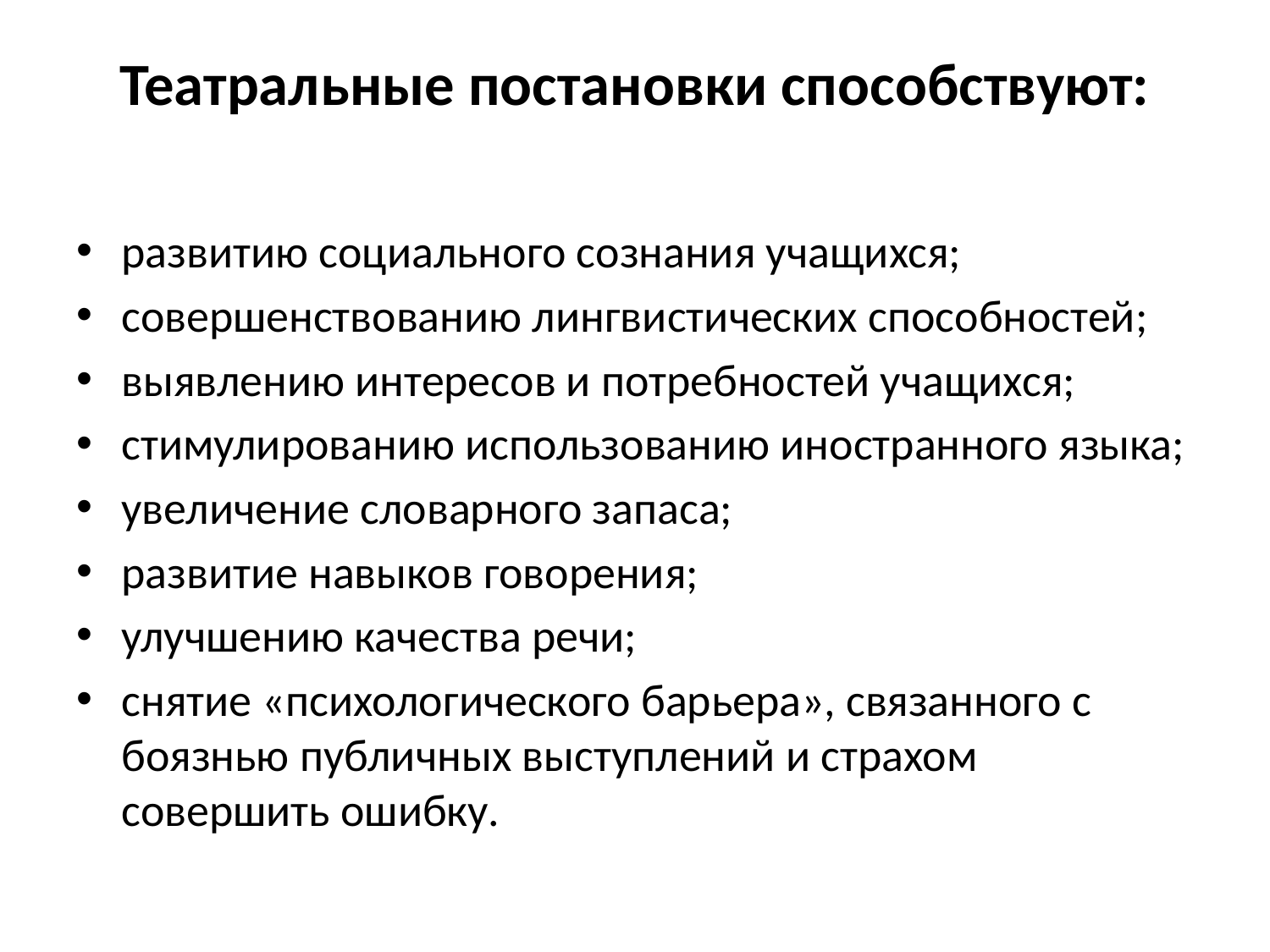

# Театральные постановки способствуют:
развитию социального сознания учащихся;
совершенствованию лингвистических способностей;
выявлению интересов и потребностей учащихся;
стимулированию использованию иностранного языка;
увеличение словарного запаса;
развитие навыков говорения;
улучшению качества речи;
снятие «психологического барьера», связанного с боязнью публичных выступлений и страхом совершить ошибку.